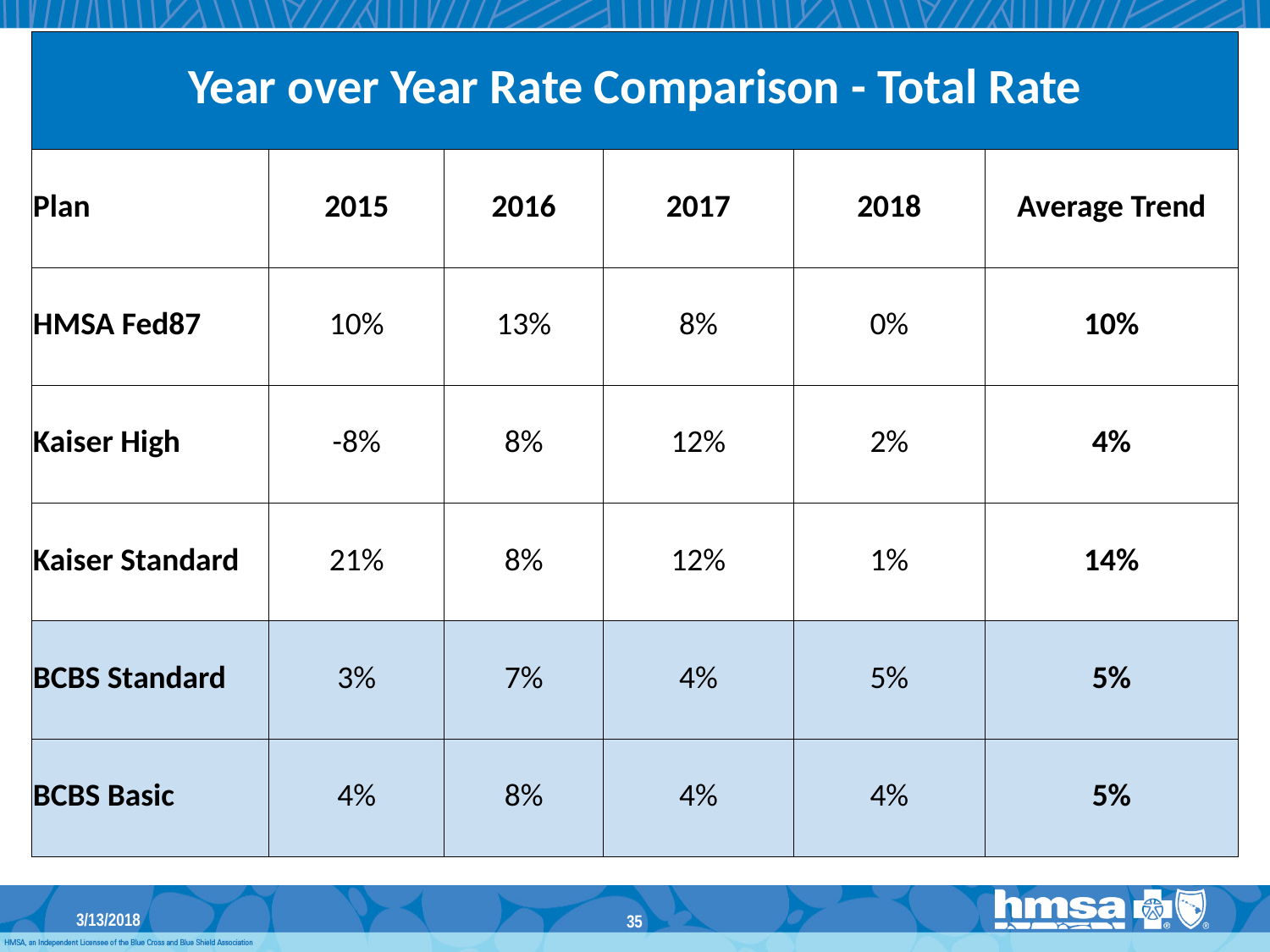

| Year over Year Rate Comparison - Total Rate |  |  |  |  |  |
| --- | --- | --- | --- | --- | --- |
| Plan | 2015 | 2016 | 2017 | 2018 | Average Trend |
| HMSA Fed87 | 10% | 13% | 8% | 0% | 10% |
| Kaiser High | -8% | 8% | 12% | 2% | 4% |
| Kaiser Standard | 21% | 8% | 12% | 1% | 14% |
| BCBS Standard | 3% | 7% | 4% | 5% | 5% |
| BCBS Basic | 4% | 8% | 4% | 4% | 5% |
3/13/2018
35